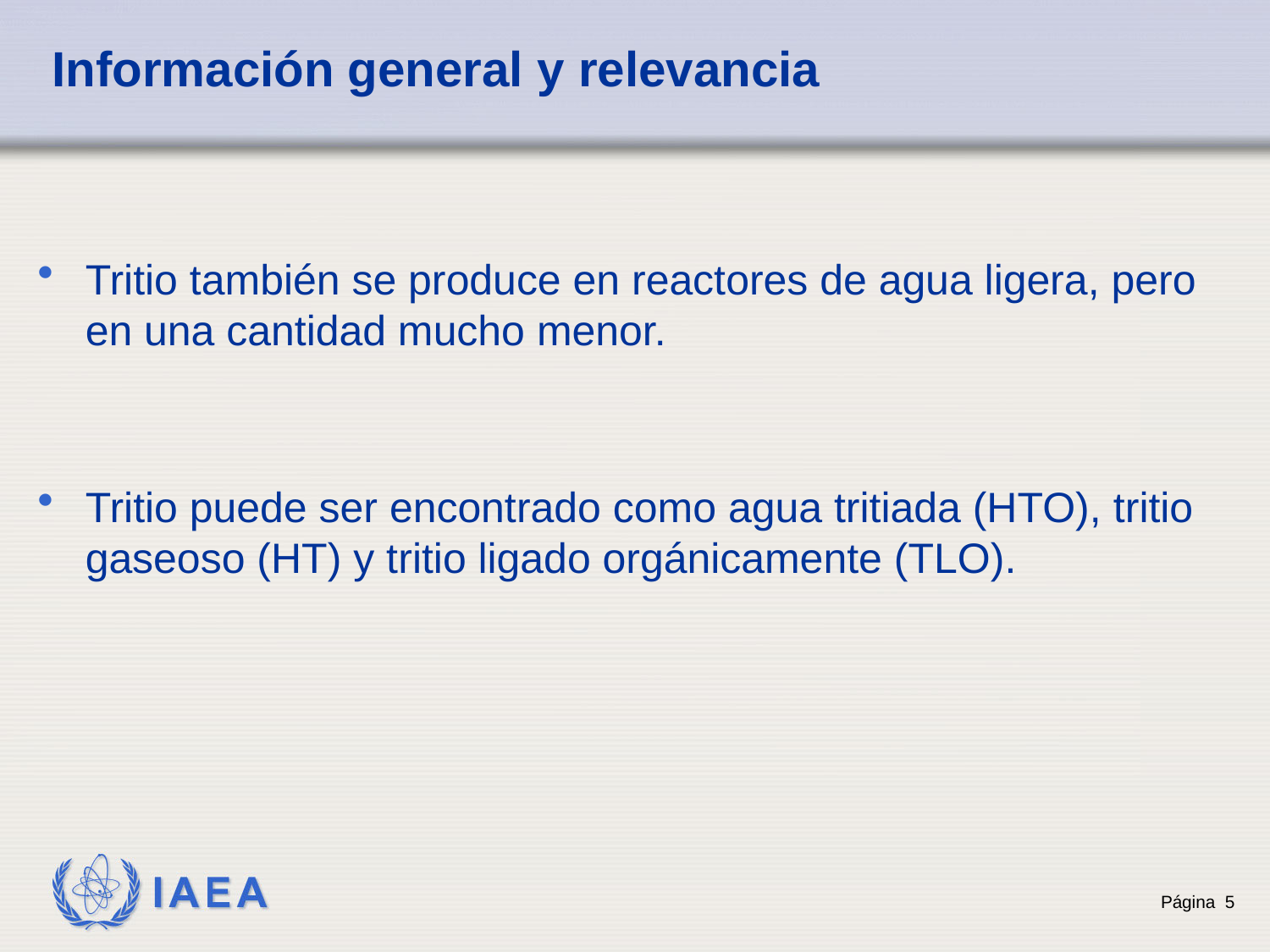

# Información general y relevancia
Tritio también se produce en reactores de agua ligera, pero en una cantidad mucho menor.

Tritio puede ser encontrado como agua tritiada (HTO), tritio gaseoso (HT) y tritio ligado orgánicamente (TLO).

Página  5